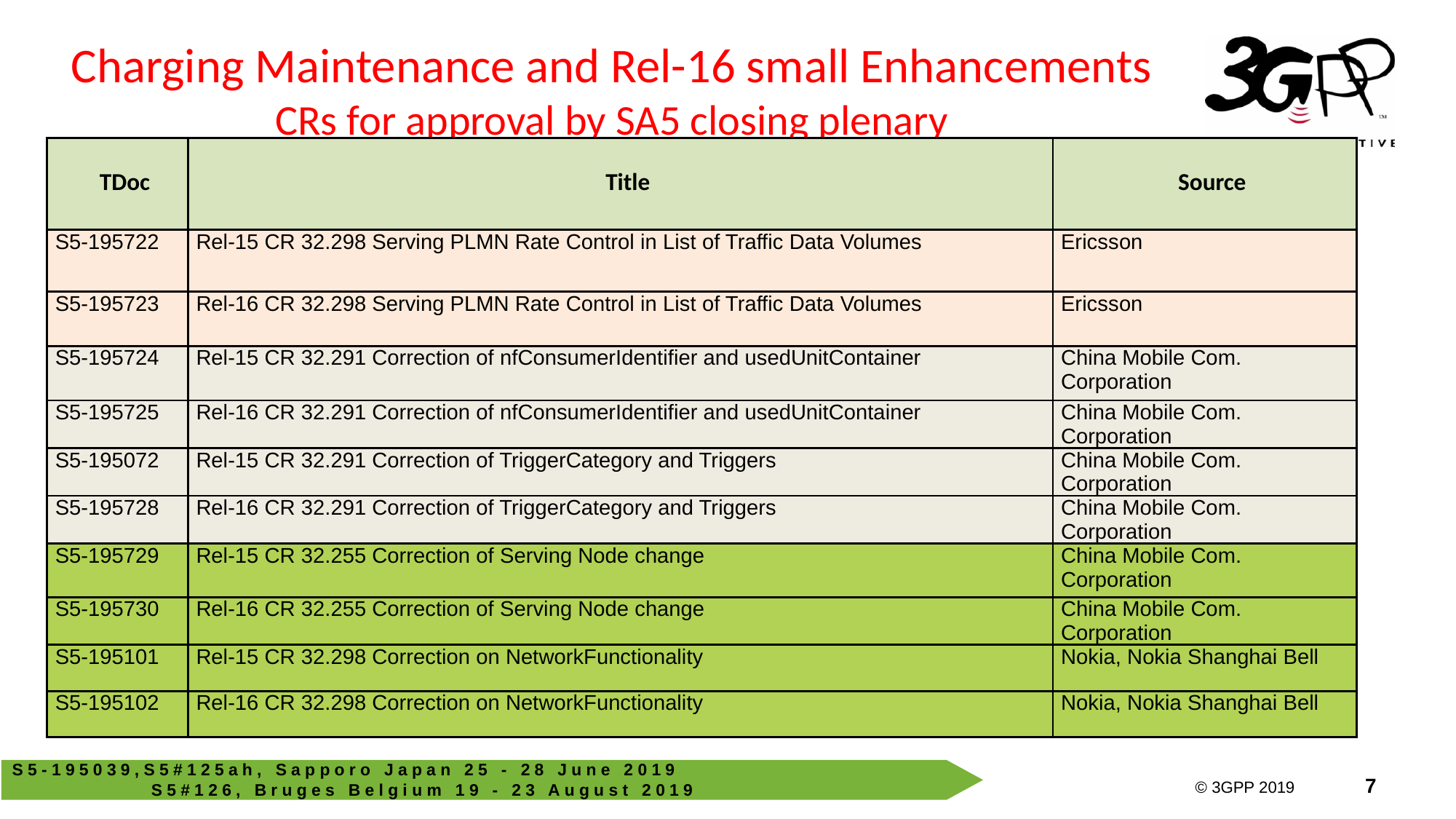

Charging Maintenance and Rel-16 small Enhancements CRs for approval by SA5 closing plenary
| TDoc | Title | Source |
| --- | --- | --- |
| S5-195722 | Rel-15 CR 32.298 Serving PLMN Rate Control in List of Traffic Data Volumes | Ericsson |
| S5-195723 | Rel-16 CR 32.298 Serving PLMN Rate Control in List of Traffic Data Volumes | Ericsson |
| S5-195724 | Rel-15 CR 32.291 Correction of nfConsumerIdentifier and usedUnitContainer | China Mobile Com. Corporation |
| S5-195725 | Rel-16 CR 32.291 Correction of nfConsumerIdentifier and usedUnitContainer | China Mobile Com. Corporation |
| S5-195072 | Rel-15 CR 32.291 Correction of TriggerCategory and Triggers | China Mobile Com. Corporation |
| S5-195728 | Rel-16 CR 32.291 Correction of TriggerCategory and Triggers | China Mobile Com. Corporation |
| S5-195729 | Rel-15 CR 32.255 Correction of Serving Node change | China Mobile Com. Corporation |
| S5-195730 | Rel-16 CR 32.255 Correction of Serving Node change | China Mobile Com. Corporation |
| S5-195101 | Rel-15 CR 32.298 Correction on NetworkFunctionality | Nokia, Nokia Shanghai Bell |
| S5-195102 | Rel-16 CR 32.298 Correction on NetworkFunctionality | Nokia, Nokia Shanghai Bell |